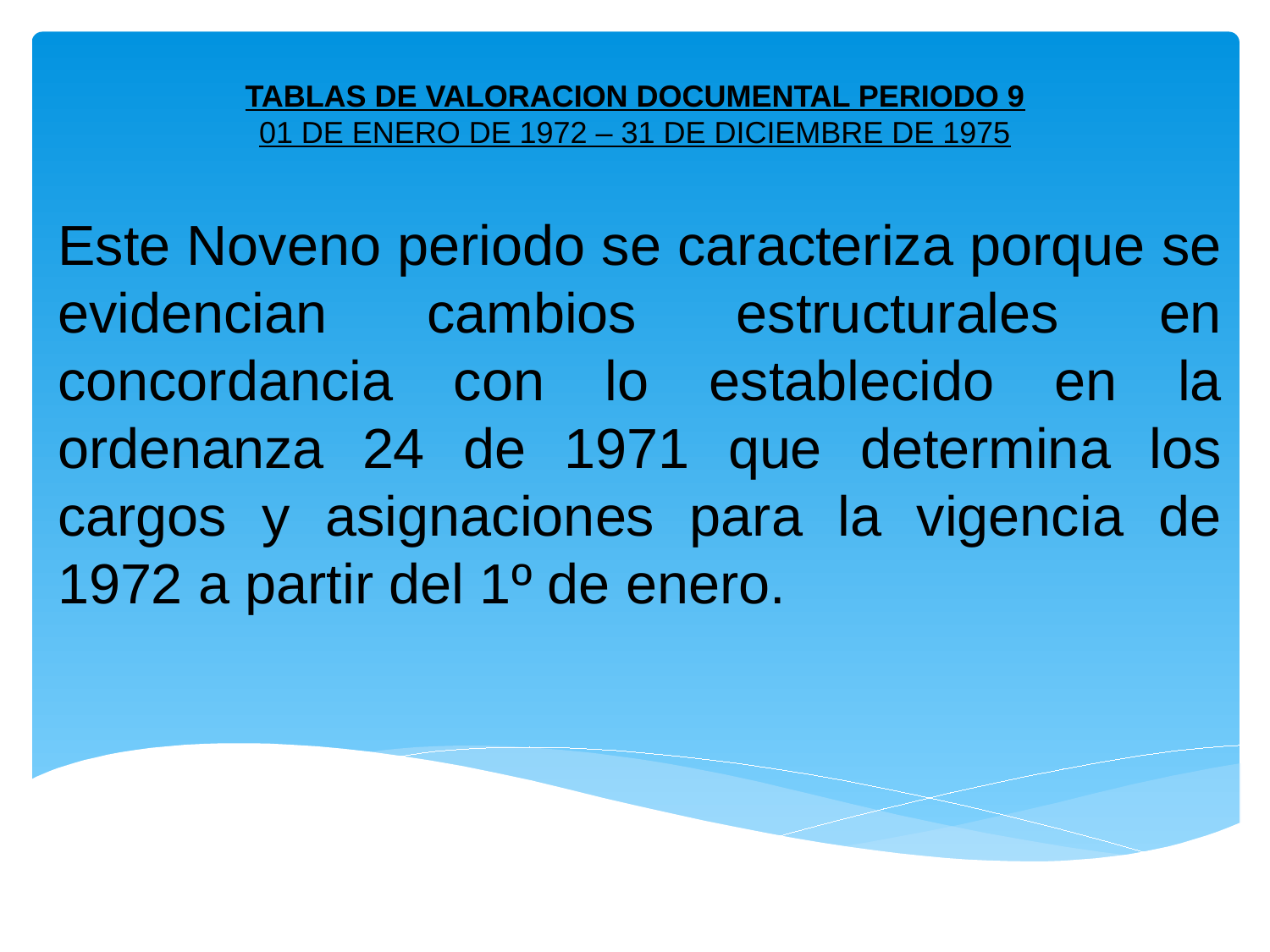

# TABLAS DE VALORACION DOCUMENTAL PERIODO 9 01 DE ENERO DE 1972 – 31 DE DICIEMBRE DE 1975

Este Noveno periodo se caracteriza porque se evidencian cambios estructurales en concordancia con lo establecido en la ordenanza 24 de 1971 que determina los cargos y asignaciones para la vigencia de 1972 a partir del 1º de enero.